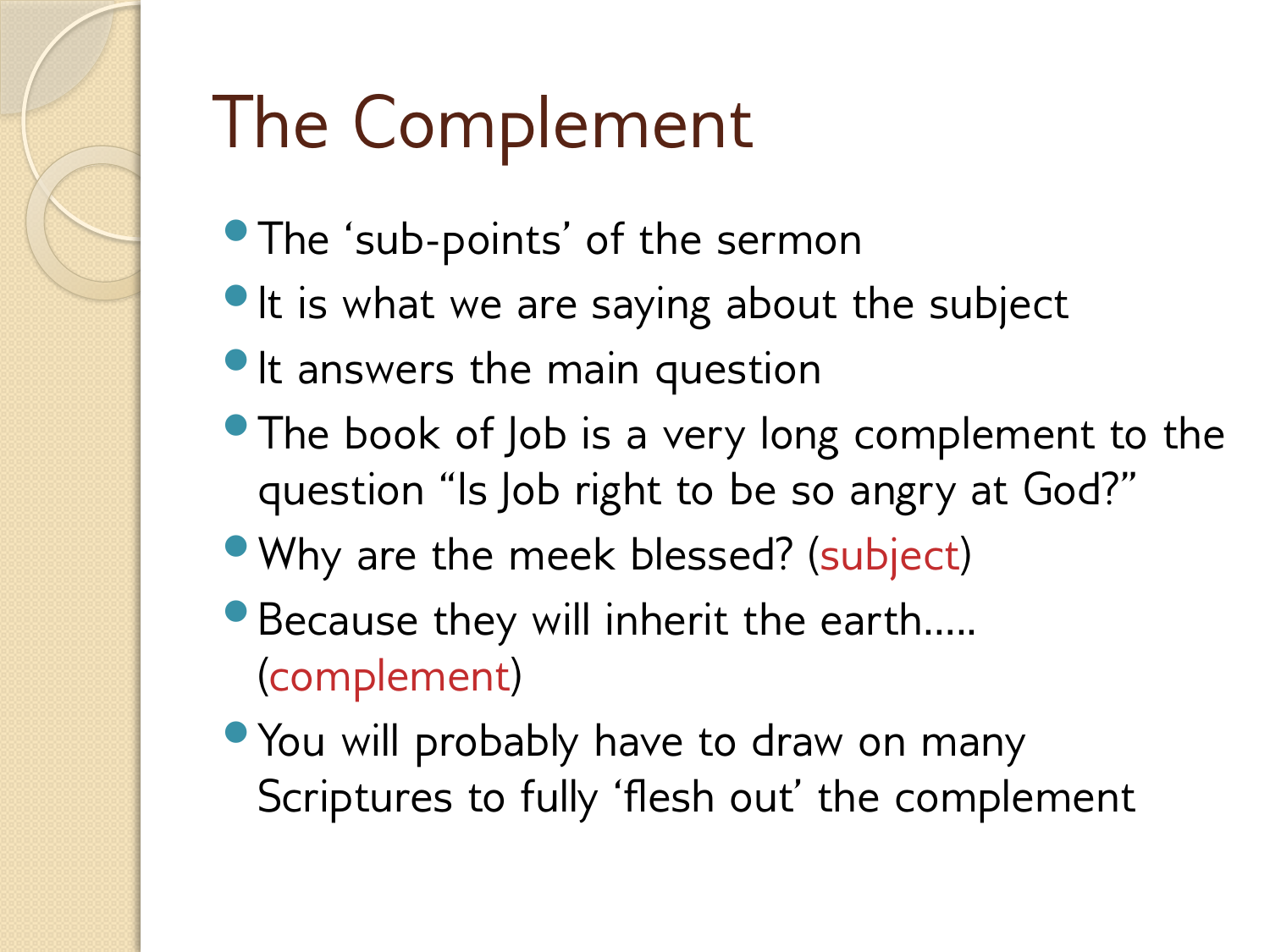

# The Complement
The ‘sub-points’ of the sermon
It is what we are saying about the subject
It answers the main question
The book of Job is a very long complement to the question “Is Job right to be so angry at God?”
Why are the meek blessed? (subject)
Because they will inherit the earth….. (complement)
You will probably have to draw on many Scriptures to fully ‘flesh out’ the complement